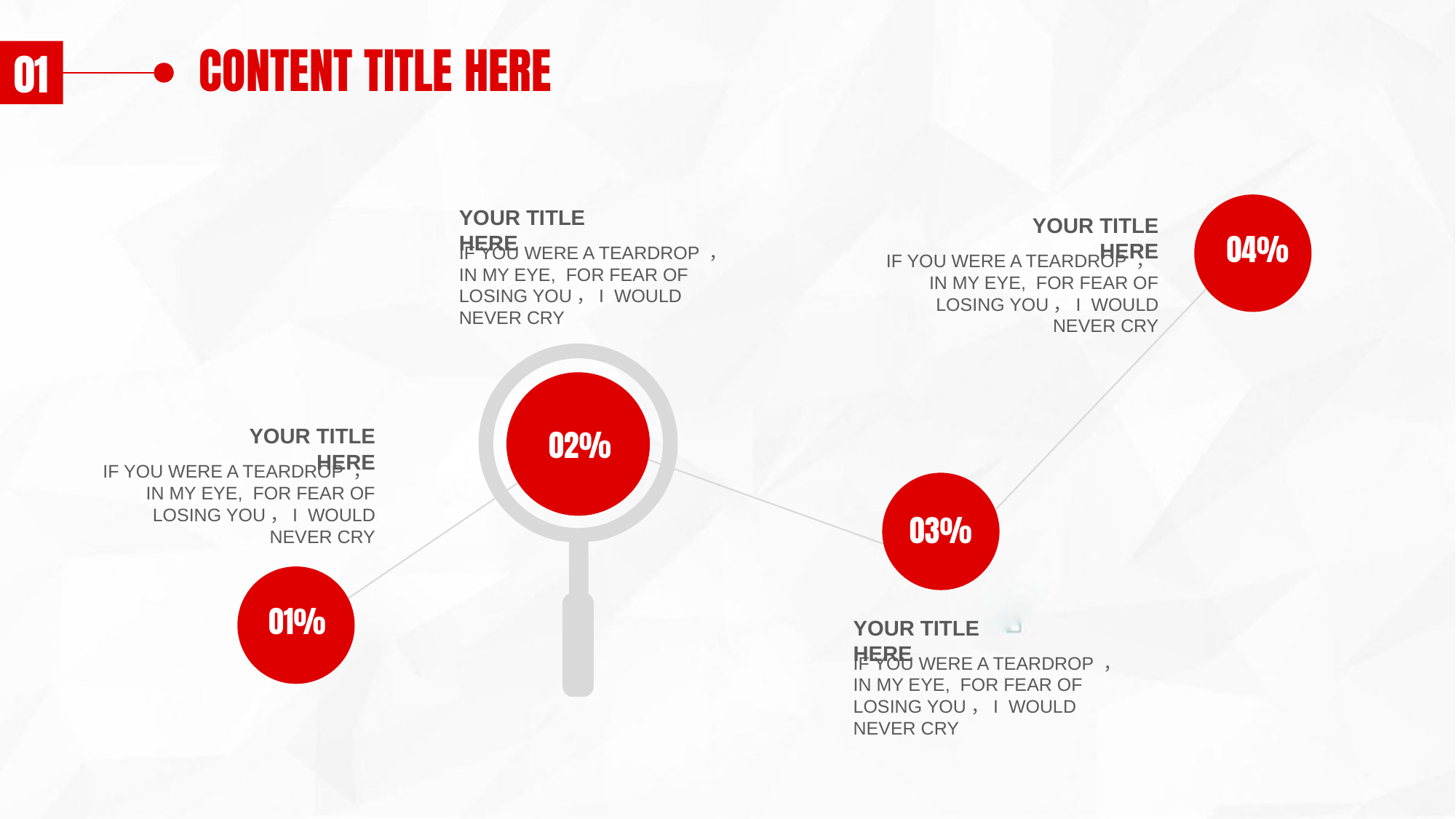

CONTENT TITLE HERE

01

YOUR TITLE HERE
IF YOU WERE A TEARDROP ，IN MY EYE,  FOR FEAR OF LOSING YOU，I  WOULD NEVER CRY
YOUR TITLE HERE
IF YOU WERE A TEARDROP ，IN MY EYE,  FOR FEAR OF LOSING YOU，I  WOULD NEVER CRY
04%

YOUR TITLE HERE
IF YOU WERE A TEARDROP ，IN MY EYE,  FOR FEAR OF LOSING YOU，I  WOULD NEVER CRY
02%

03%

01%
YOUR TITLE HERE
IF YOU WERE A TEARDROP ，IN MY EYE,  FOR FEAR OF LOSING YOU，I  WOULD NEVER CRY